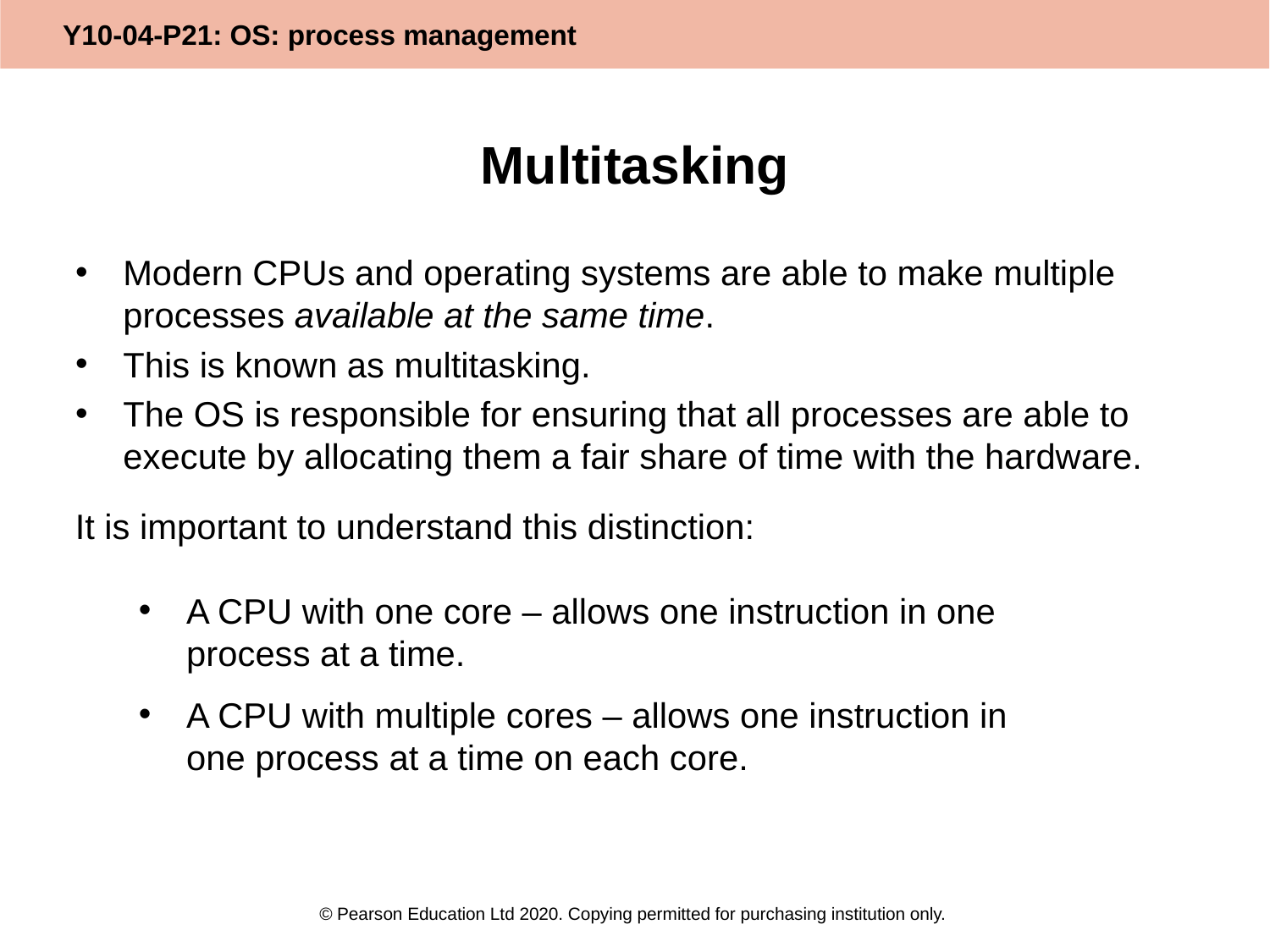

# Multitasking
Modern CPUs and operating systems are able to make multiple processes available at the same time.
This is known as multitasking.
The OS is responsible for ensuring that all processes are able to execute by allocating them a fair share of time with the hardware.
It is important to understand this distinction:

A CPU with one core – allows one instruction in one process at a time.
A CPU with multiple cores – allows one instruction in one process at a time on each core.
© Pearson Education Ltd 2020. Copying permitted for purchasing institution only.